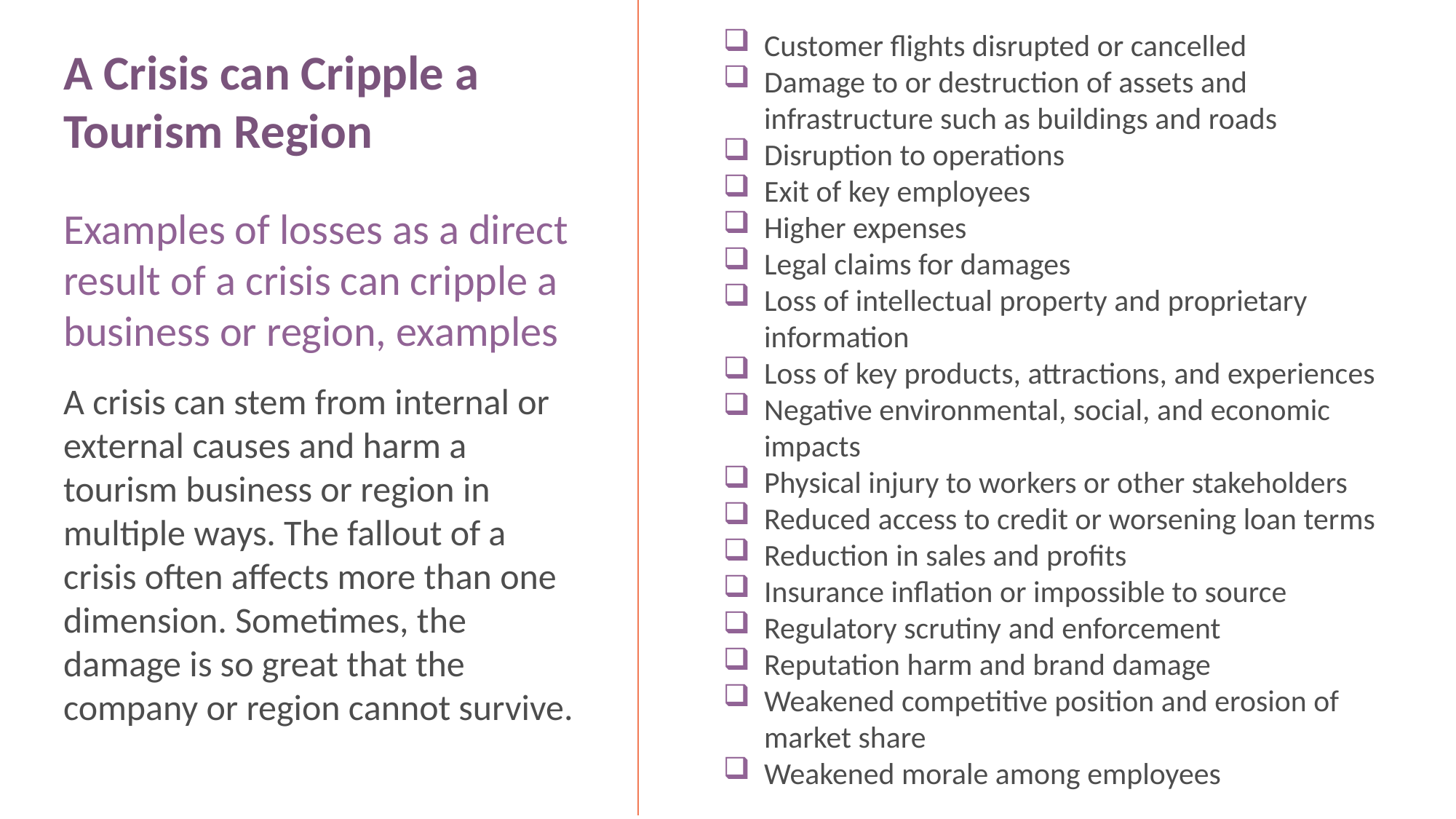

Customer flights disrupted or cancelled
Damage to or destruction of assets and infrastructure such as buildings and roads
Disruption to operations
Exit of key employees
Higher expenses
Legal claims for damages
Loss of intellectual property and proprietary information
Loss of key products, attractions, and experiences
Negative environmental, social, and economic impacts
Physical injury to workers or other stakeholders
Reduced access to credit or worsening loan terms
Reduction in sales and profits
Insurance inflation or impossible to source
Regulatory scrutiny and enforcement
Reputation harm and brand damage
Weakened competitive position and erosion of market share
Weakened morale among employees

A Crisis can Cripple a Tourism Region

Examples of losses as a direct result of a crisis can cripple a business or region, examples
A crisis can stem from internal or external causes and harm a tourism business or region in multiple ways. The fallout of a crisis often affects more than one dimension. Sometimes, the damage is so great that the company or region cannot survive.